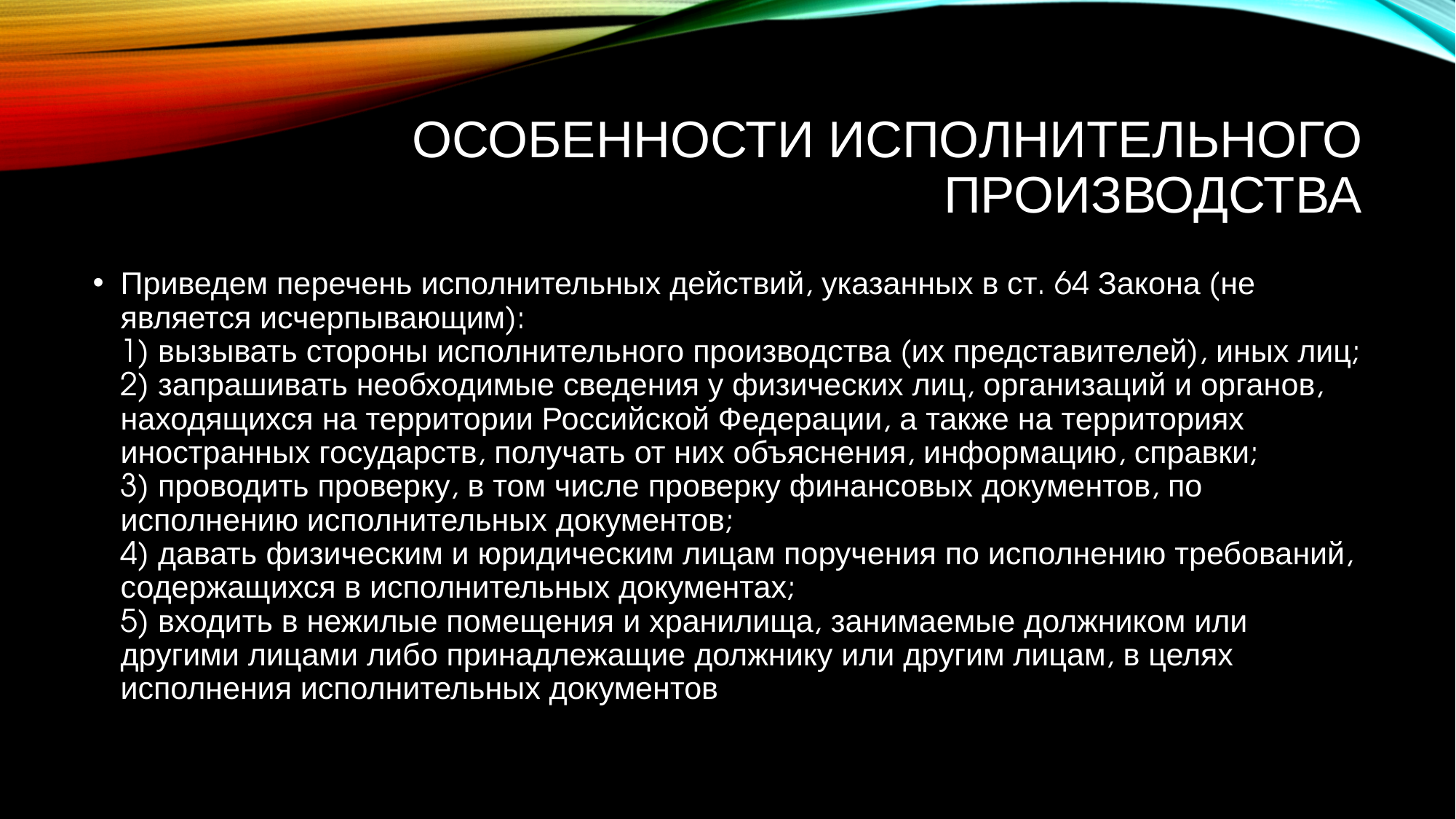

# Особенности исполнительного производства
Приведем перечень исполнительных действий, указанных в ст. 64 Закона (не является исчерпывающим):
1) вызывать стороны исполнительного производства (их представителей), иных лиц;
2) запрашивать необходимые сведения у физических лиц, организаций и органов, находящихся на территории Российской Федерации, а также на территориях иностранных государств, получать от них объяснения, информацию, справки;
3) проводить проверку, в том числе проверку финансовых документов, по исполнению исполнительных документов;
4) давать физическим и юридическим лицам поручения по исполнению требований, содержащихся в исполнительных документах;
5) входить в нежилые помещения и хранилища, занимаемые должником или другими лицами либо принадлежащие должнику или другим лицам, в целях исполнения исполнительных документов